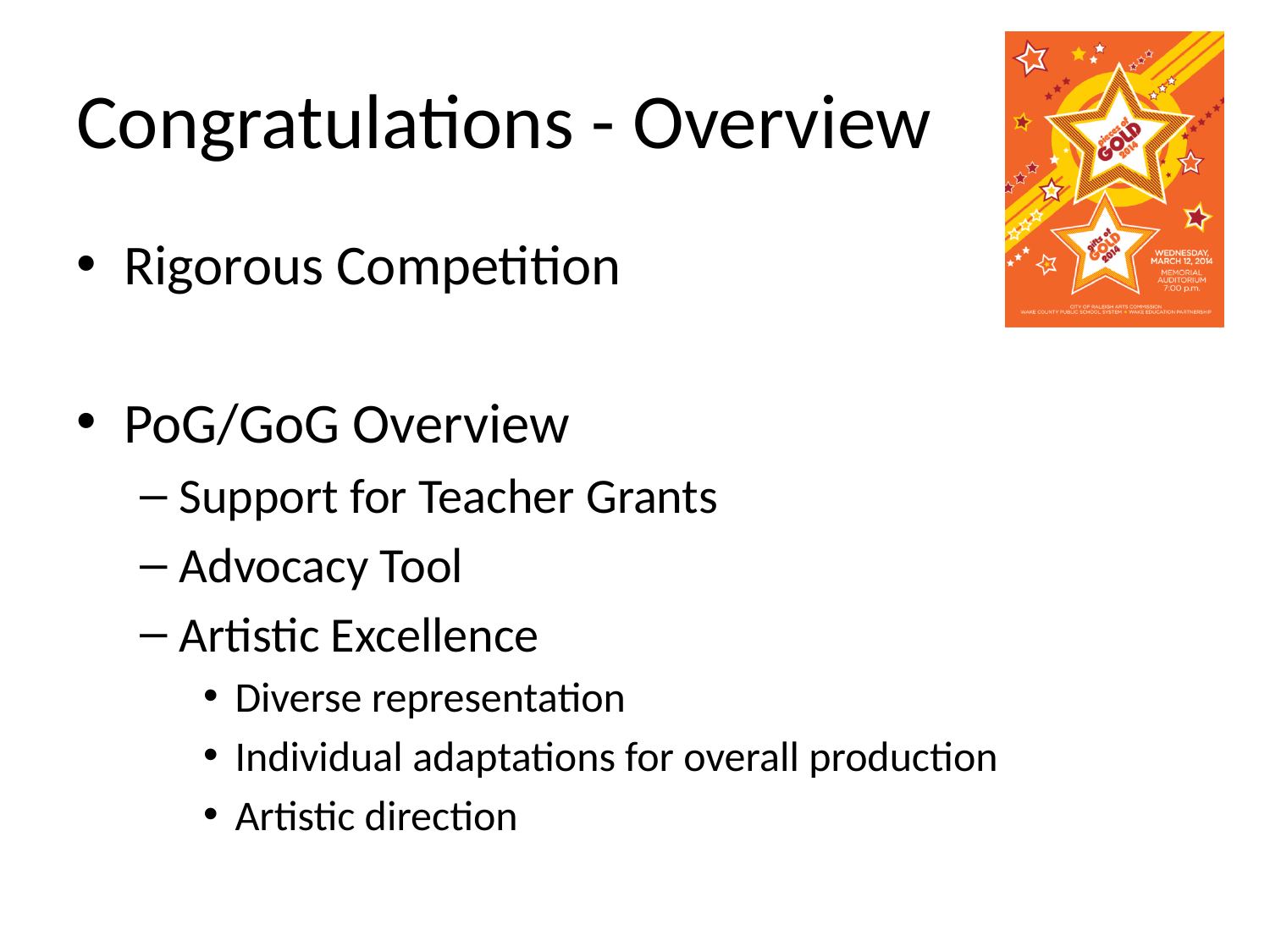

# Congratulations - Overview
Rigorous Competition

PoG/GoG Overview
Support for Teacher Grants
Advocacy Tool
Artistic Excellence
Diverse representation
Individual adaptations for overall production
Artistic direction